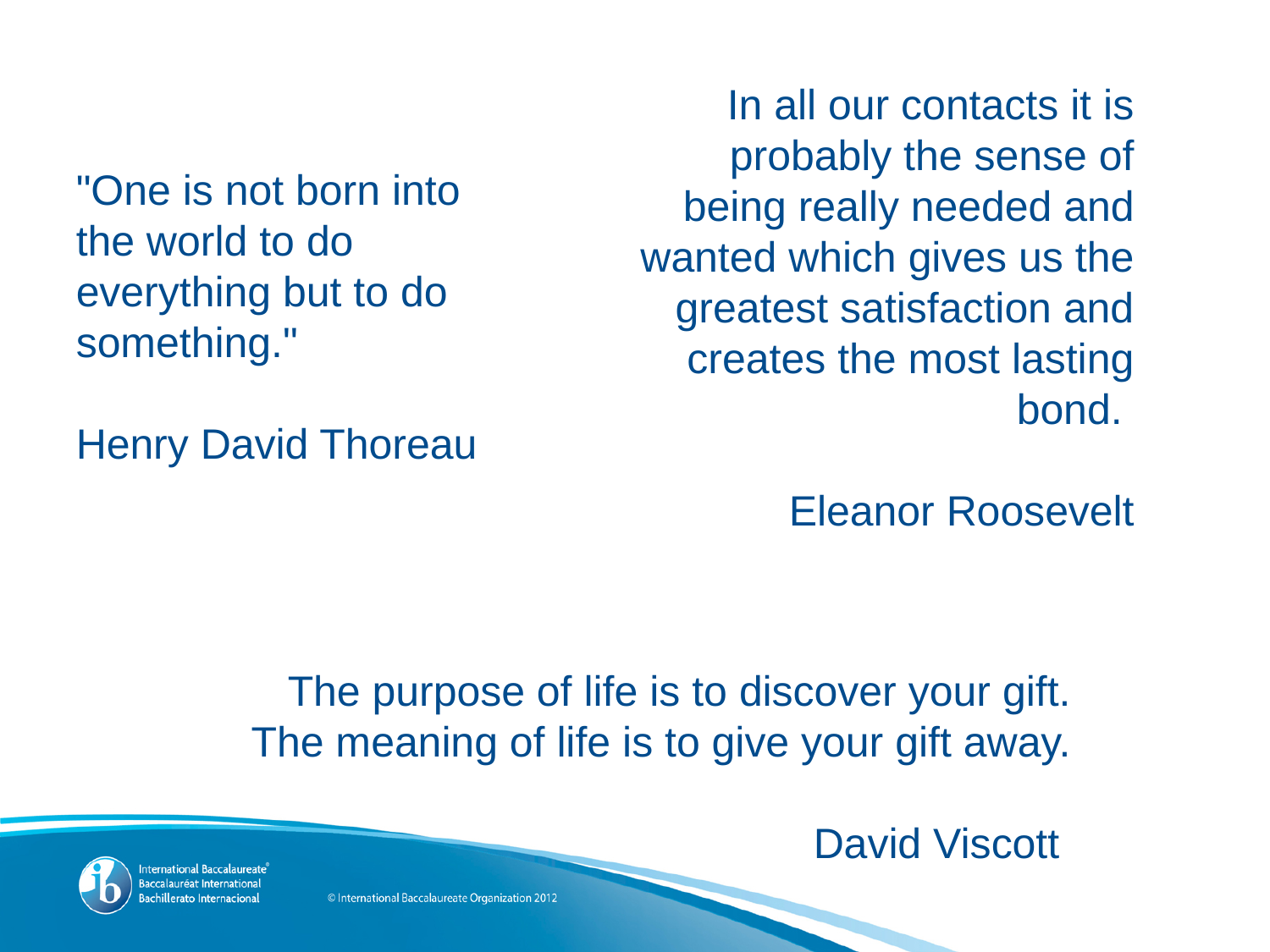

In all our contacts it is probably the sense of being really needed and wanted which gives us the greatest satisfaction and creates the most lasting bond.

     Eleanor Roosevelt
"One is not born into the world to do everything but to do something."

Henry David Thoreau

The purpose of life is to discover your gift.
The meaning of life is to give your gift away.

David Viscott